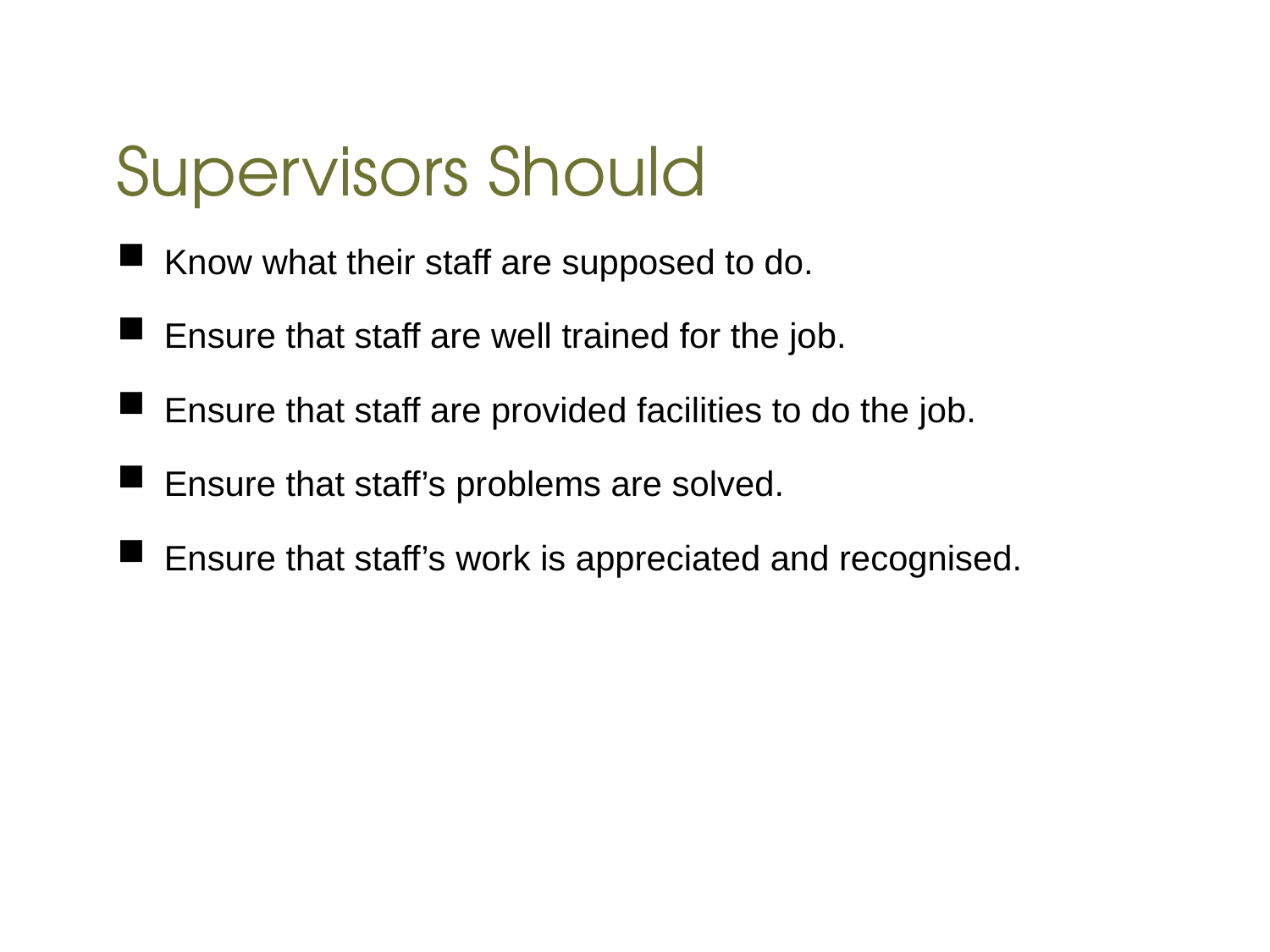

# Supervisors Should
Know what their staff are supposed to do.
Ensure that staff are well trained for the job.
Ensure that staff are provided facilities to do the job.
Ensure that staff’s problems are solved.
Ensure that staff’s work is appreciated and recognised.